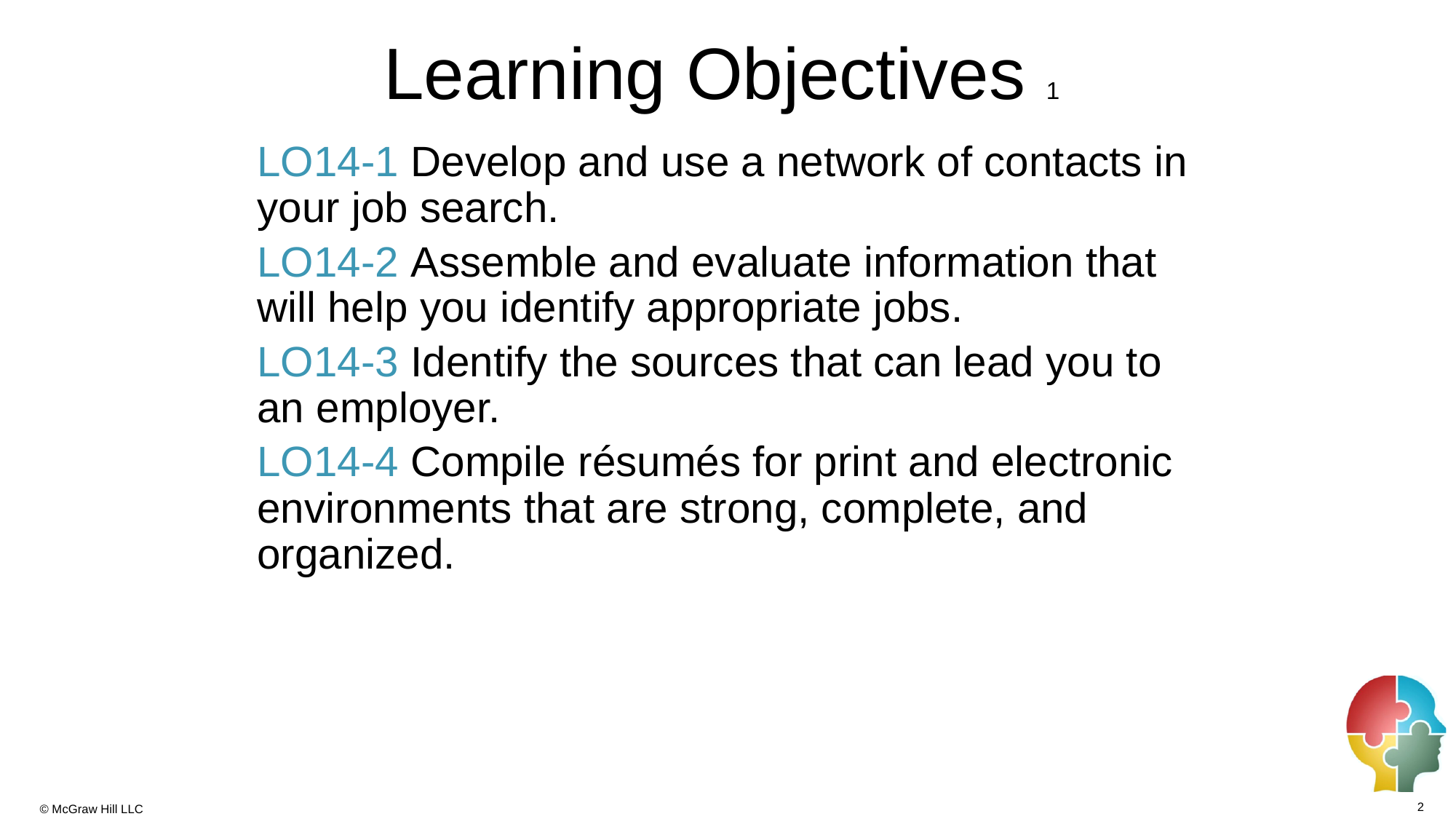

# Learning Objectives 1
LO14-1 Develop and use a network of contacts in your job search.
LO14-2 Assemble and evaluate information that will help you identify appropriate jobs.
LO14-3 Identify the sources that can lead you to an employer.
LO14-4 Compile résumés for print and electronic environments that are strong, complete, and organized.
2